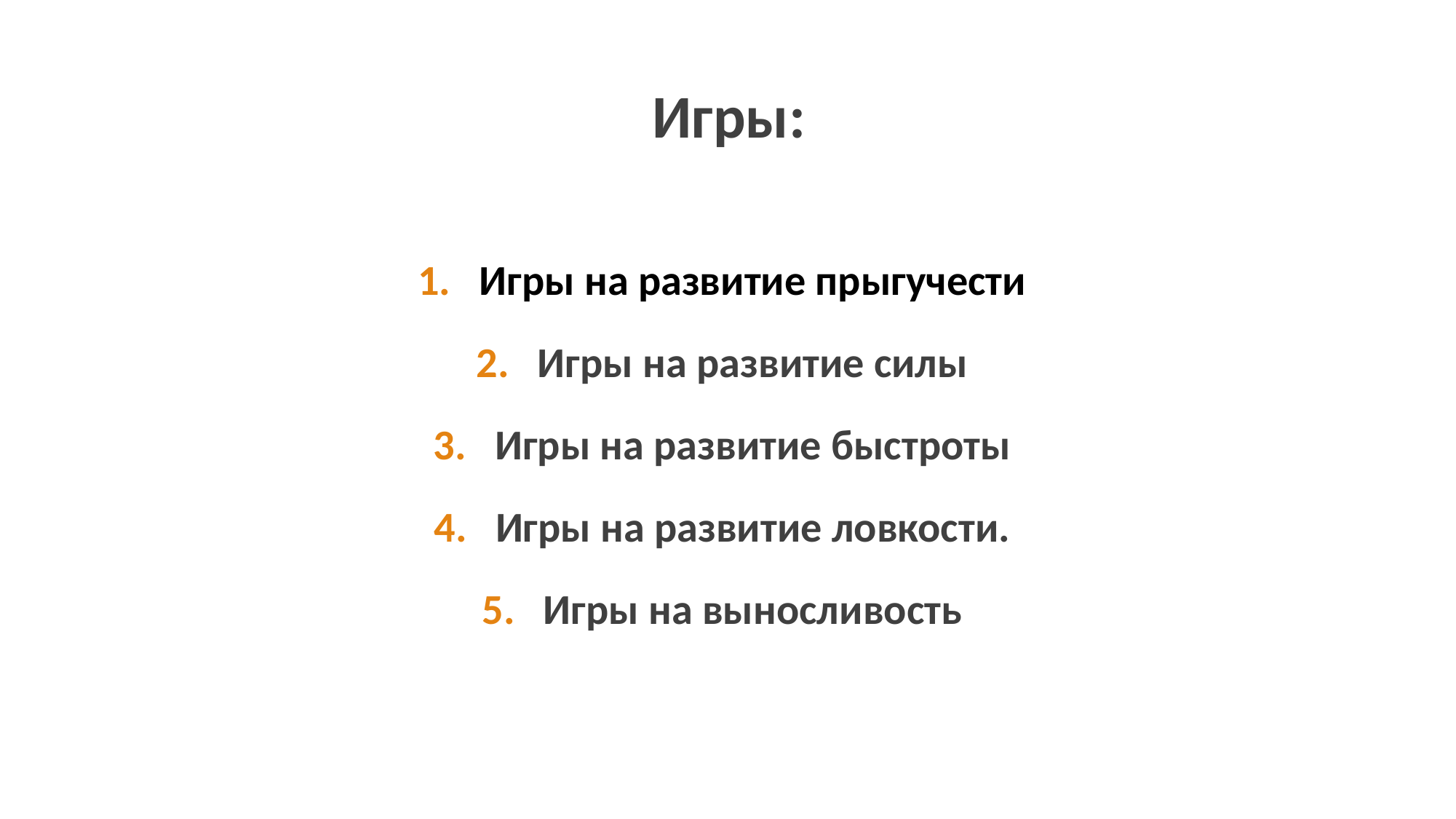

Игры:

Игры на развитие прыгучести
Игры на развитие силы
Игры на развитие быстроты
Игры на развитие ловкости.
Игры на выносливость